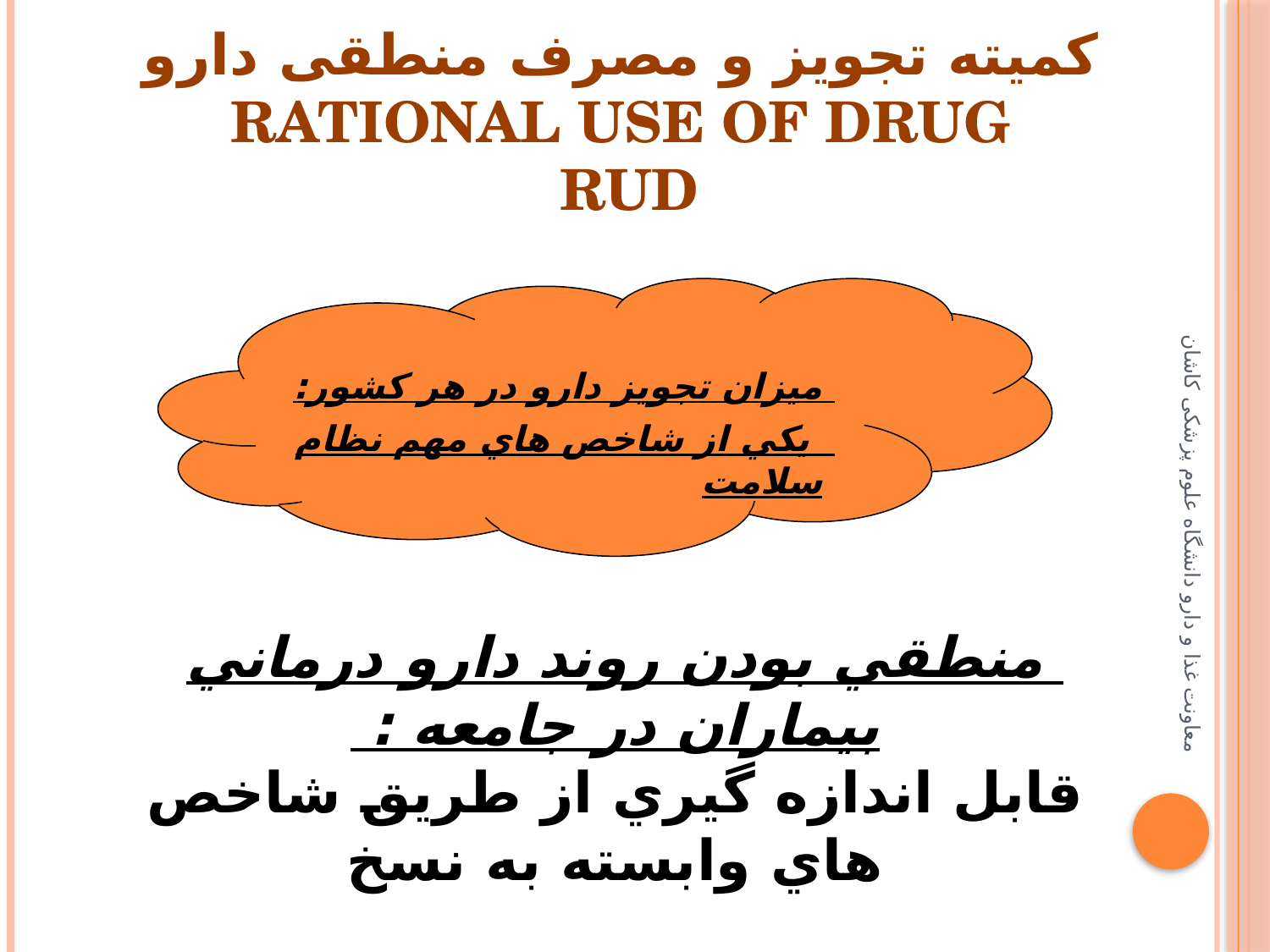

# کميته تجويز و مصرف منطقی دارو RATIONAL USE OF DRUG RUD

ميزان تجويز دارو در هر كشور:
 يكي از شاخص هاي مهم نظام سلامت
معاونت غذا و دارو دانشگاه علوم پزشکی کاشان
منطقي بودن روند دارو درماني بيماران در جامعه :
قابل اندازه گيري از طريق شاخص هاي وابسته به نسخ